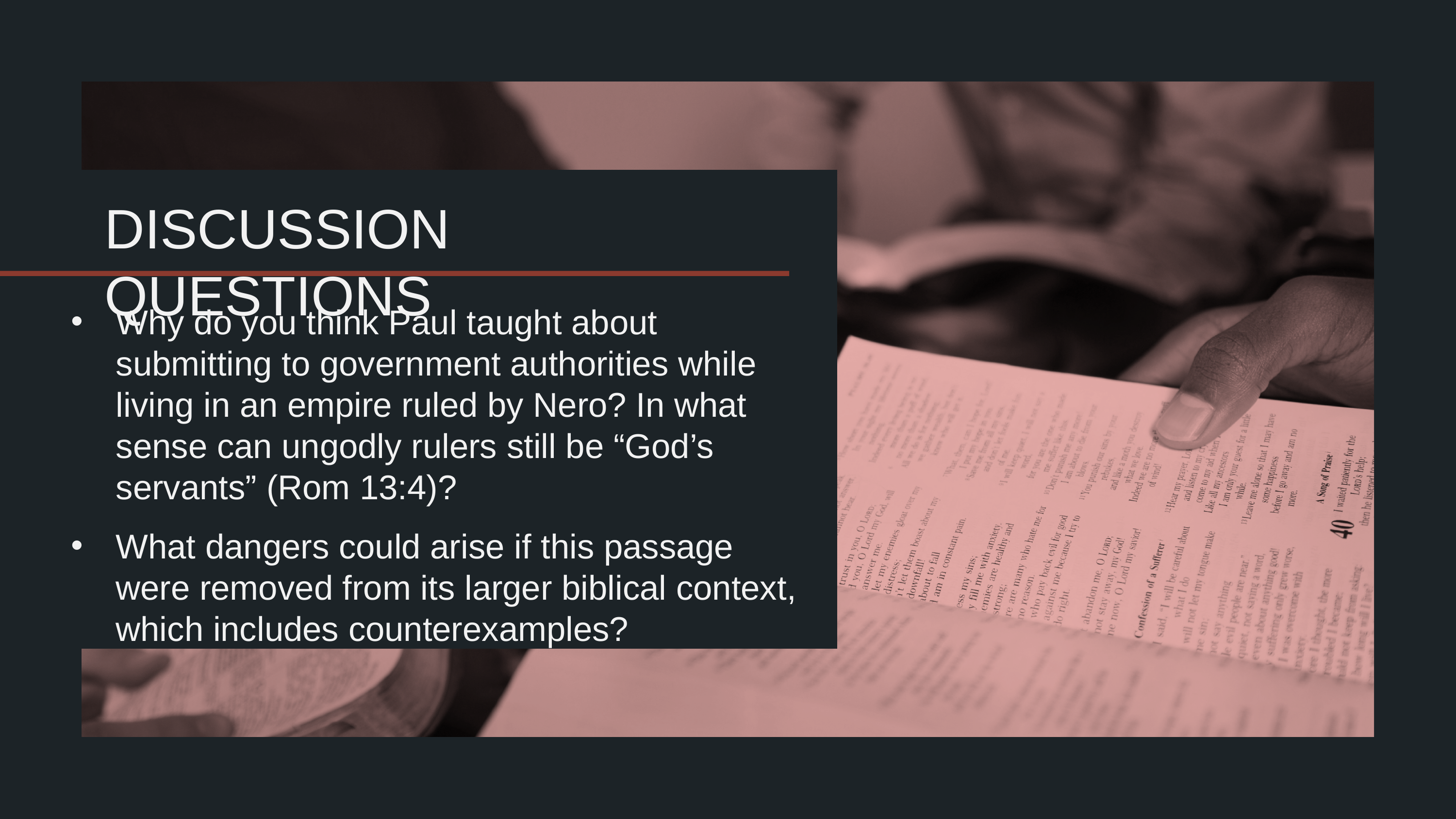

Why do you think Paul taught about submitting to government authorities while living in an empire ruled by Nero? In what sense can ungodly rulers still be “God’s servants” (Rom 13:4)?
What dangers could arise if this passage were removed from its larger biblical context, which includes counterexamples?